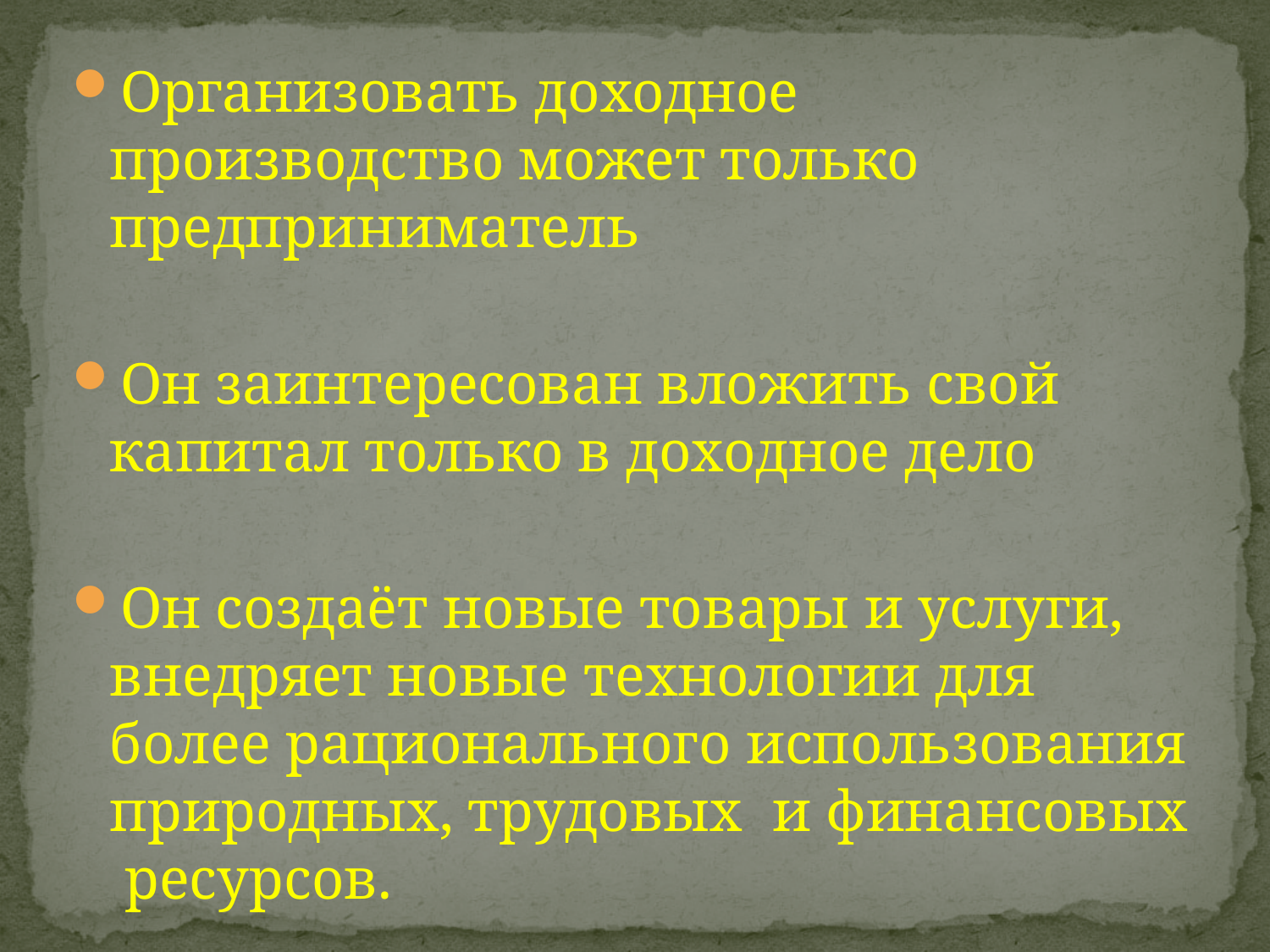

#
Организовать доходное производство может только предприниматель

Он заинтересован вложить свой капитал только в доходное дело

Он создаёт новые товары и услуги, внедряет новые технологии для более рационального использования природных, трудовых  и финансовых  ресурсов.